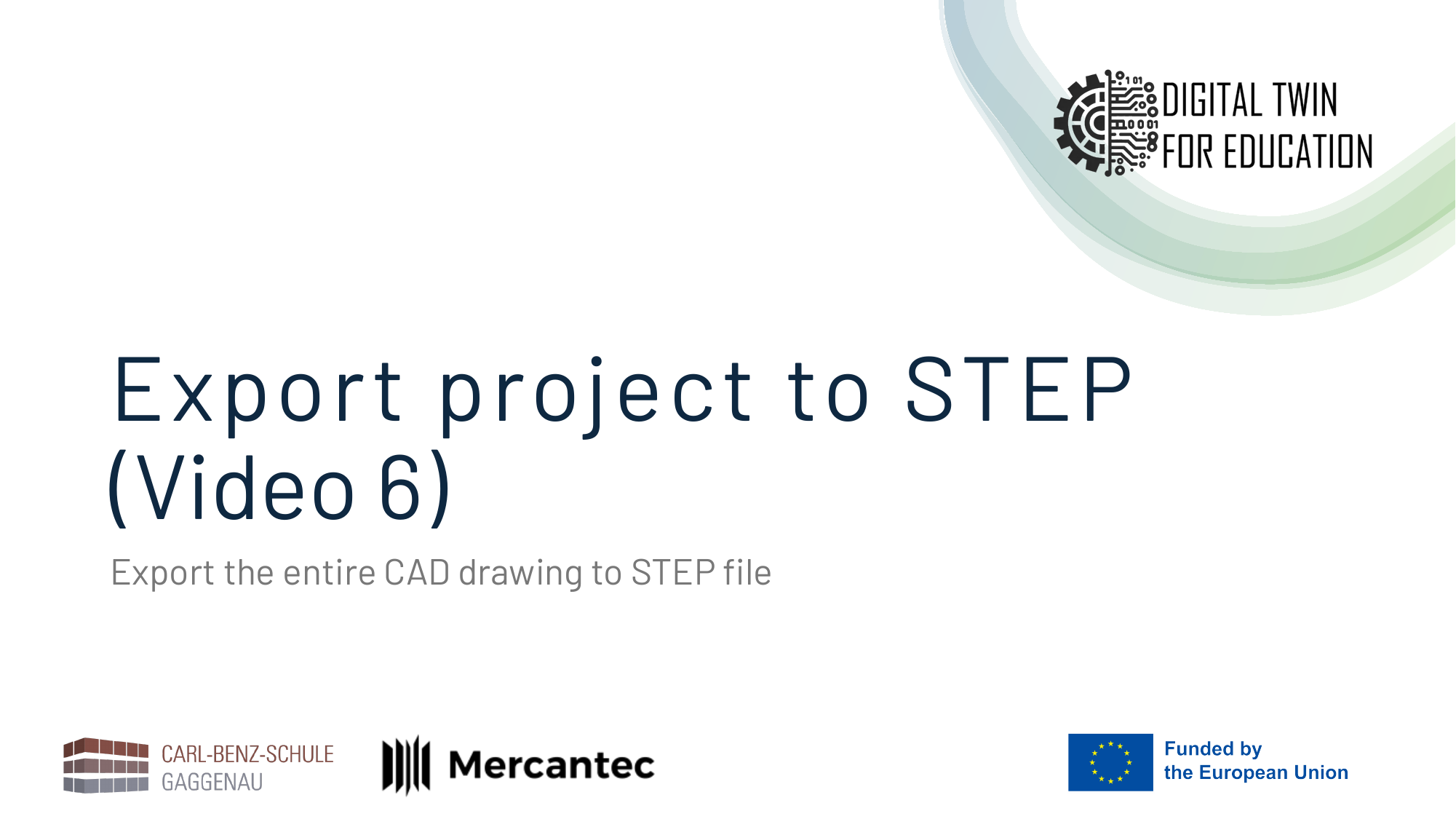

# Export project to STEP (Video 6)
Export the entire CAD drawing to STEP file